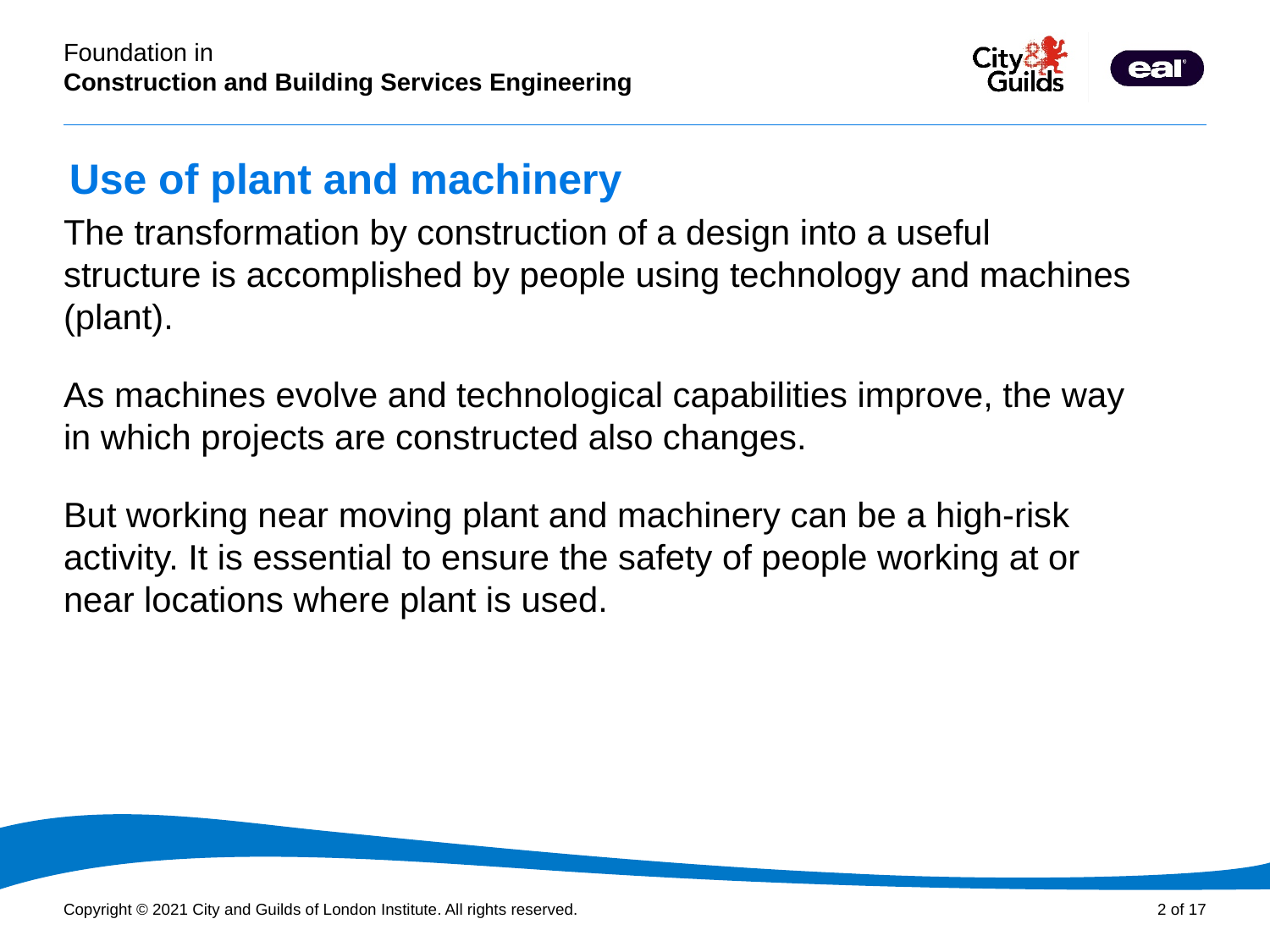

Use of plant and machinery
The transformation by construction of a design into a useful structure is accomplished by people using technology and machines (plant).
As machines evolve and technological capabilities improve, the way in which projects are constructed also changes.
But working near moving plant and machinery can be a high-risk activity. It is essential to ensure the safety of people working at or near locations where plant is used.